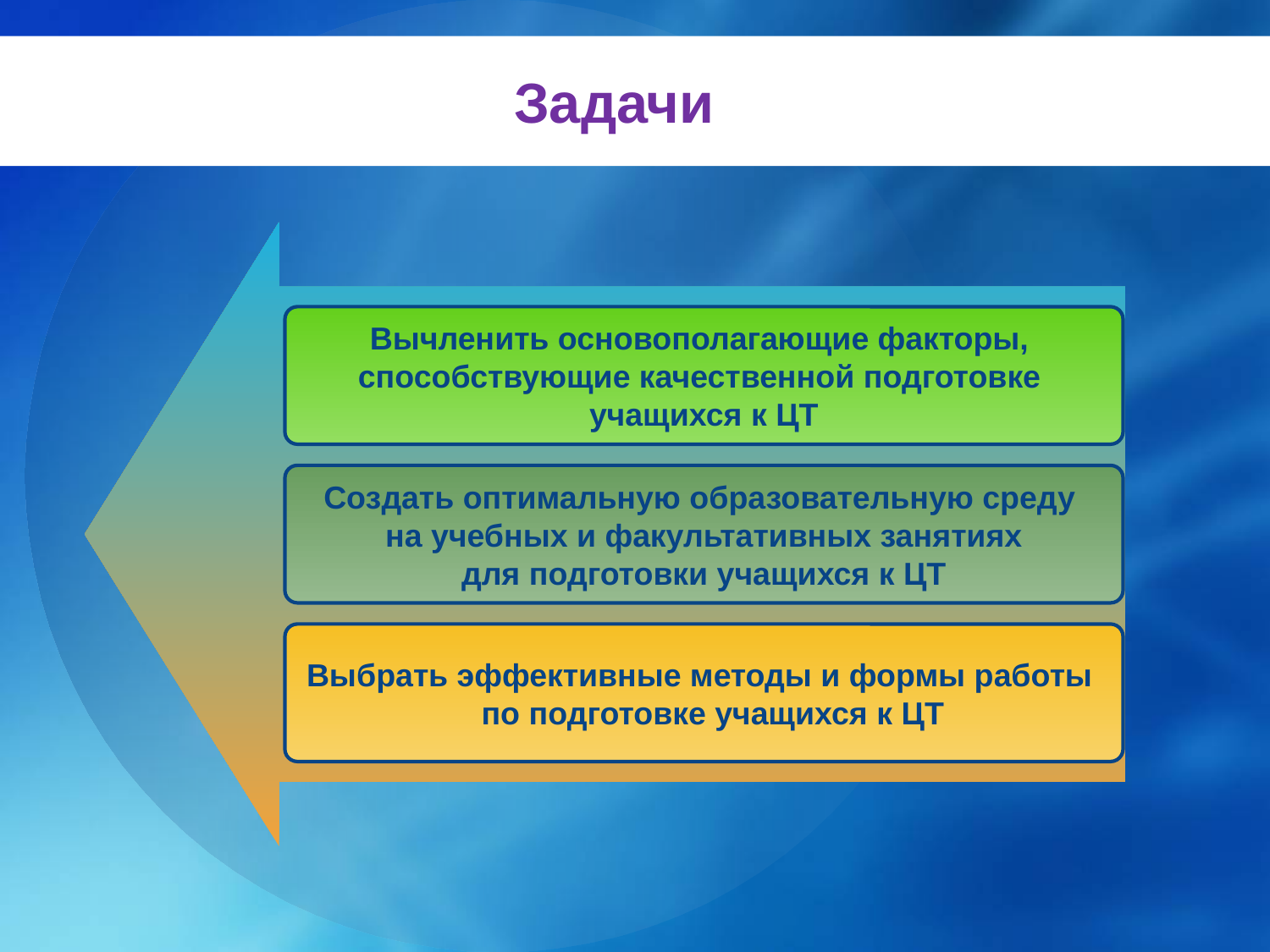

# Задачи

Вычленить основополагающие факторы,
способствующие качественной подготовке
учащихся к ЦТ
Создать оптимальную образовательную среду
на учебных и факультативных занятиях
для подготовки учащихся к ЦТ
Выбрать эффективные методы и формы работы
  по подготовке учащихся к ЦТ